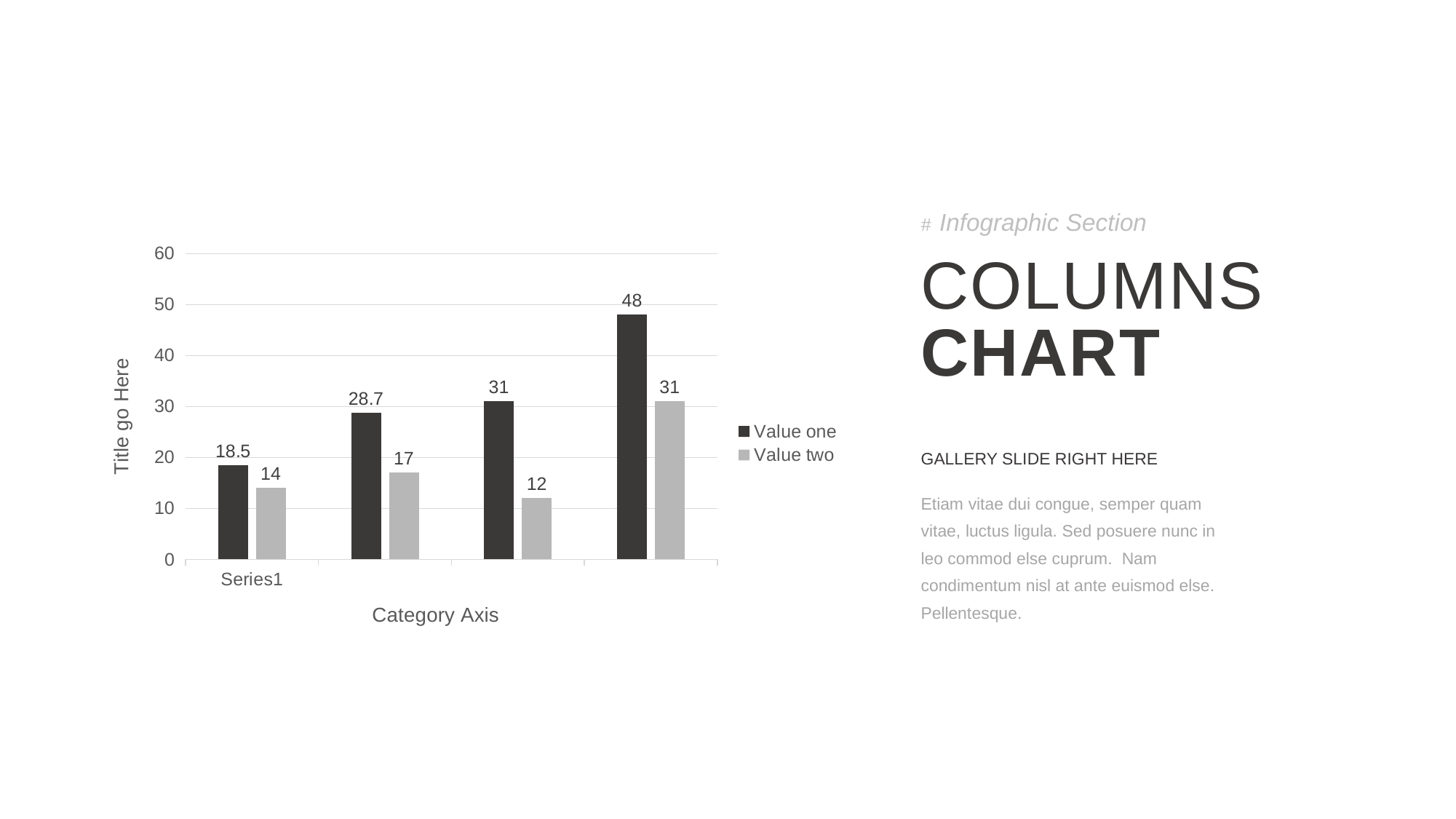

# Infographic Section

### Chart

| Category | Value one | Value two |
|---|---|---|
|  | 18.5 | 14.0 |
|  | 28.7 | 17.0 |
|  | 31.0 | 12.0 |
|  | 48.0 | 31.0 |
COLUMNS
CHART
GALLERY SLIDE RIGHT HERE
Etiam vitae dui congue, semper quam vitae, luctus ligula. Sed posuere nunc in leo commod else cuprum.  Nam condimentum nisl at ante euismod else. Pellentesque.